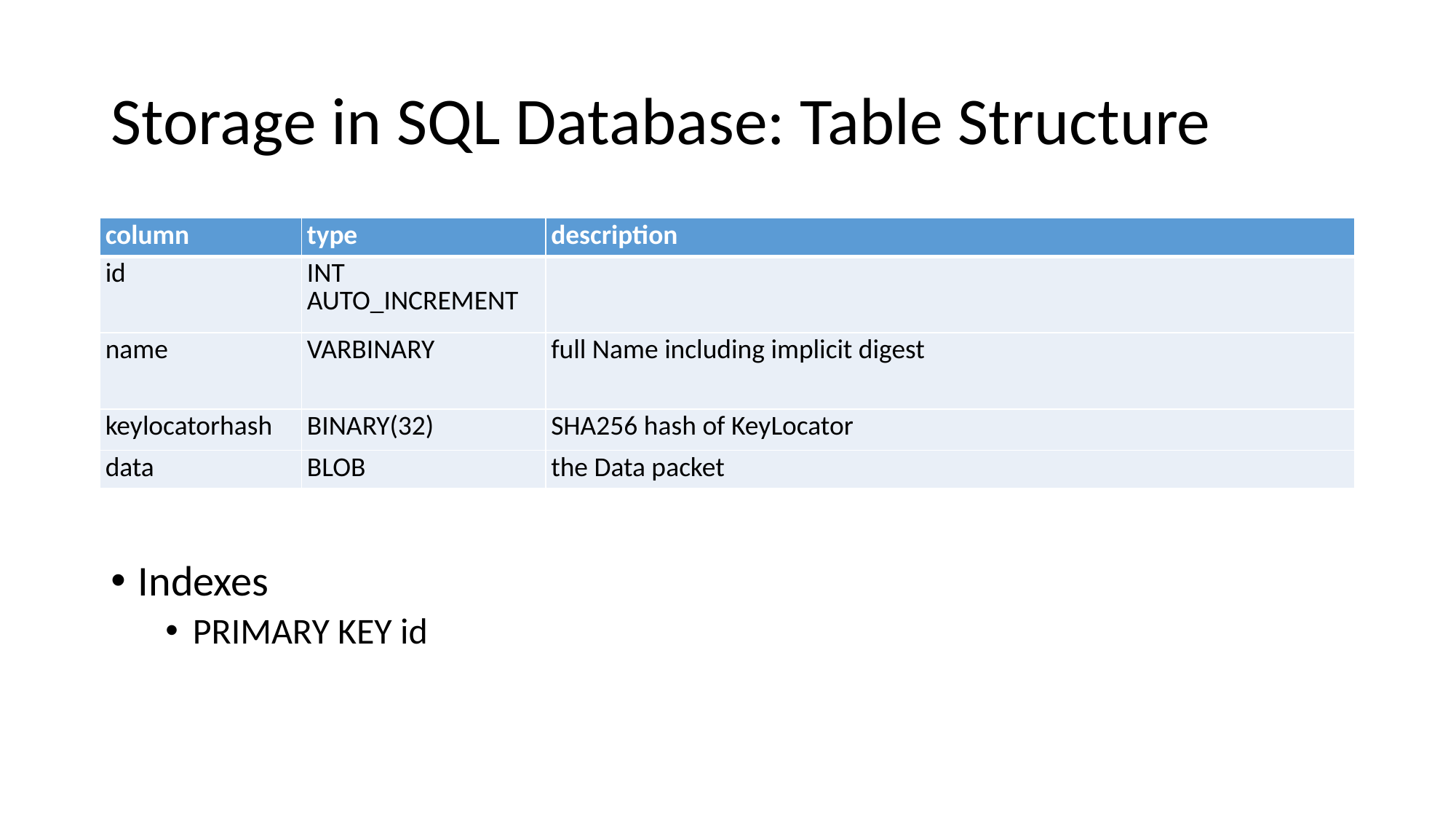

# Storage in SQL Database: Table Structure
| column | type | description |
| --- | --- | --- |
| id | INT AUTO\_INCREMENT |  |
| name | VARBINARY | full Name including implicit digest |
| keylocatorhash | BINARY(32) | SHA256 hash of KeyLocator |
| data | BLOB | the Data packet |
Indexes
PRIMARY KEY id